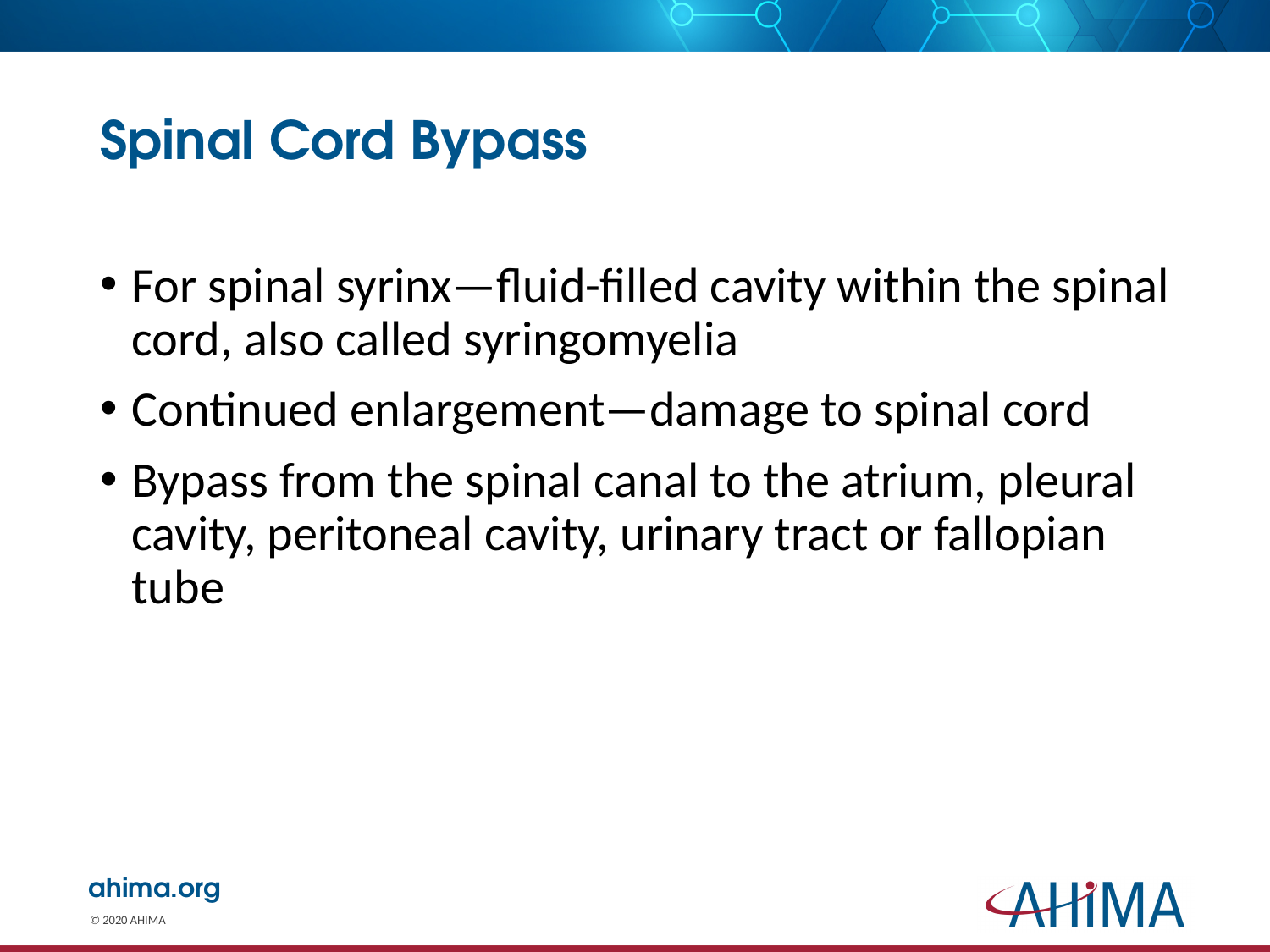

# Spinal Cord Bypass
For spinal syrinx—fluid-filled cavity within the spinal cord, also called syringomyelia
Continued enlargement—damage to spinal cord
Bypass from the spinal canal to the atrium, pleural cavity, peritoneal cavity, urinary tract or fallopian tube